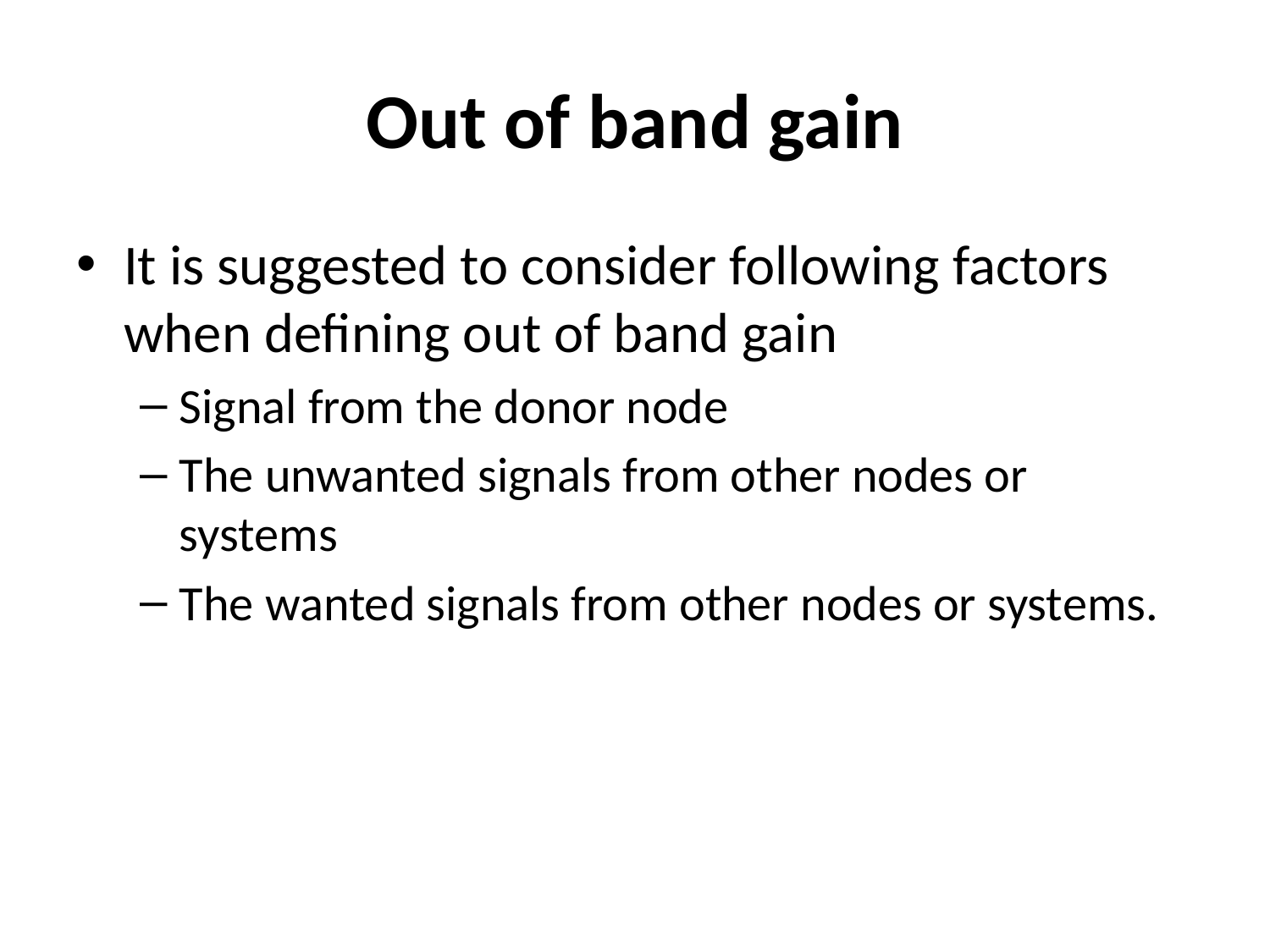

# Out of band gain
It is suggested to consider following factors when defining out of band gain
Signal from the donor node
The unwanted signals from other nodes or systems
The wanted signals from other nodes or systems.